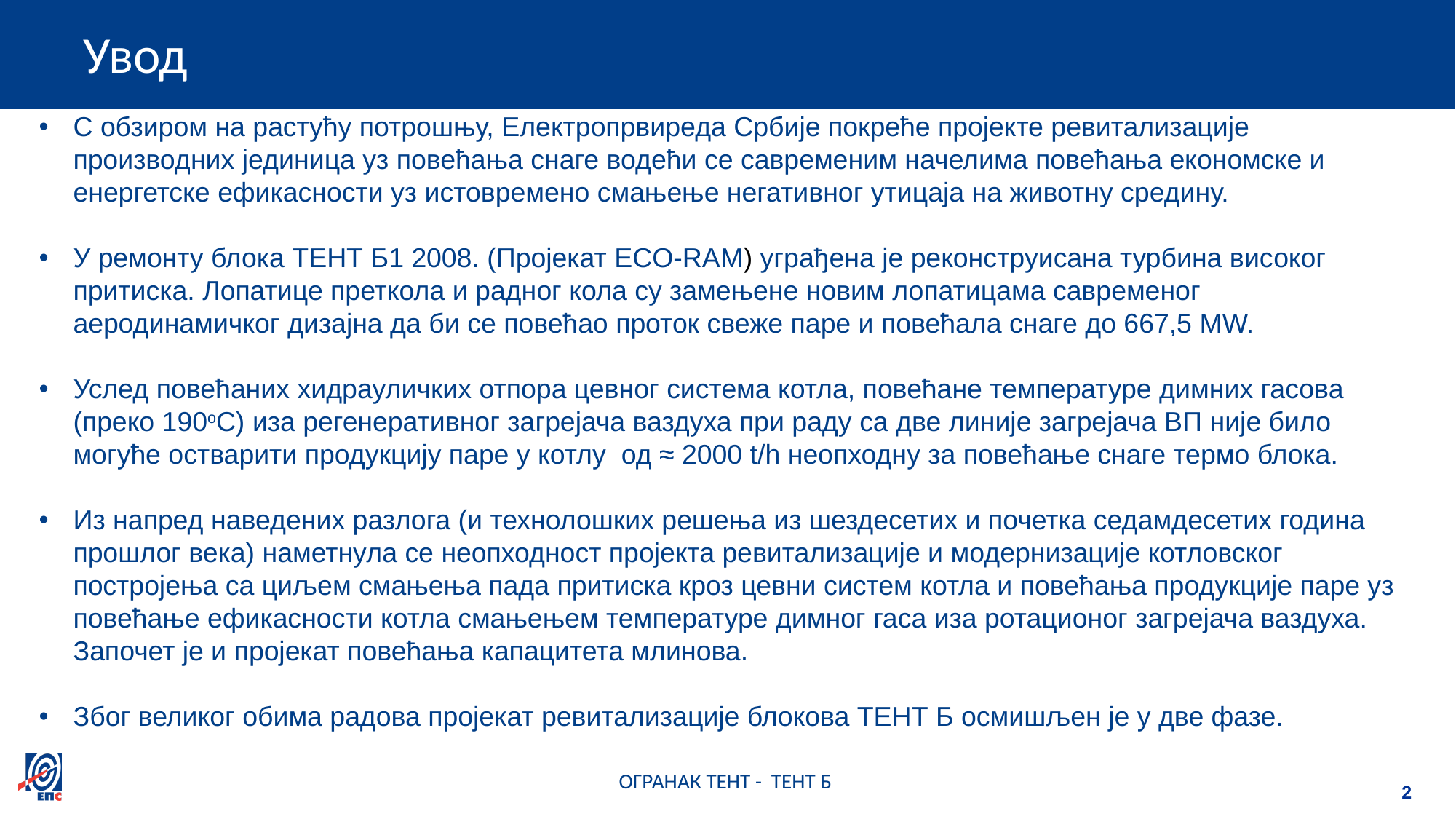

# Увод
С обзиром на растућу потрошњу, Електропрвиреда Србије покреће пројекте ревитализације производних јединица уз повећања снаге водећи се савременим начелима повећања економске и енергетске ефикасности уз истовремено смањење негативног утицаја на животну средину.

У ремонту блока ТЕНТ Б1 2008. (Пројекат ECO-RAM) уграђена је реконструисана турбина високог притиска. Лопатице преткола и радног кола су замењене новим лопатицама савременог аеродинамичког дизајна да би се повећао проток свеже паре и повећала снаге до 667,5 MW.

Услед повећаних хидрауличких отпора цевног система котла, повећане температуре димних гасова (преко 190oC) иза регенеративног загрејача ваздуха при раду са две линије загрејача ВП није било могуће остварити продукцију паре у котлу  од ≈ 2000 t/h неопходну за повећање снаге термо блока.

Из напред наведених разлога (и технолошких решења из шездесетих и почетка седамдесетих година прошлог века) наметнула се неопходност пројекта ревитализације и модернизације котловског постројења са циљем смањења пада притиска кроз цевни систем котла и повећања продукције паре уз повећање ефикасности котла смањењем температуре димног гаса иза ротационог загрејача ваздуха. Започет је и пројекат повећања капацитета млинова.

Због великог обима радова пројекат ревитализације блокова ТЕНТ Б осмишљен је у две фазе.
ОГРАНАК ТЕНТ -  ТЕНТ Б